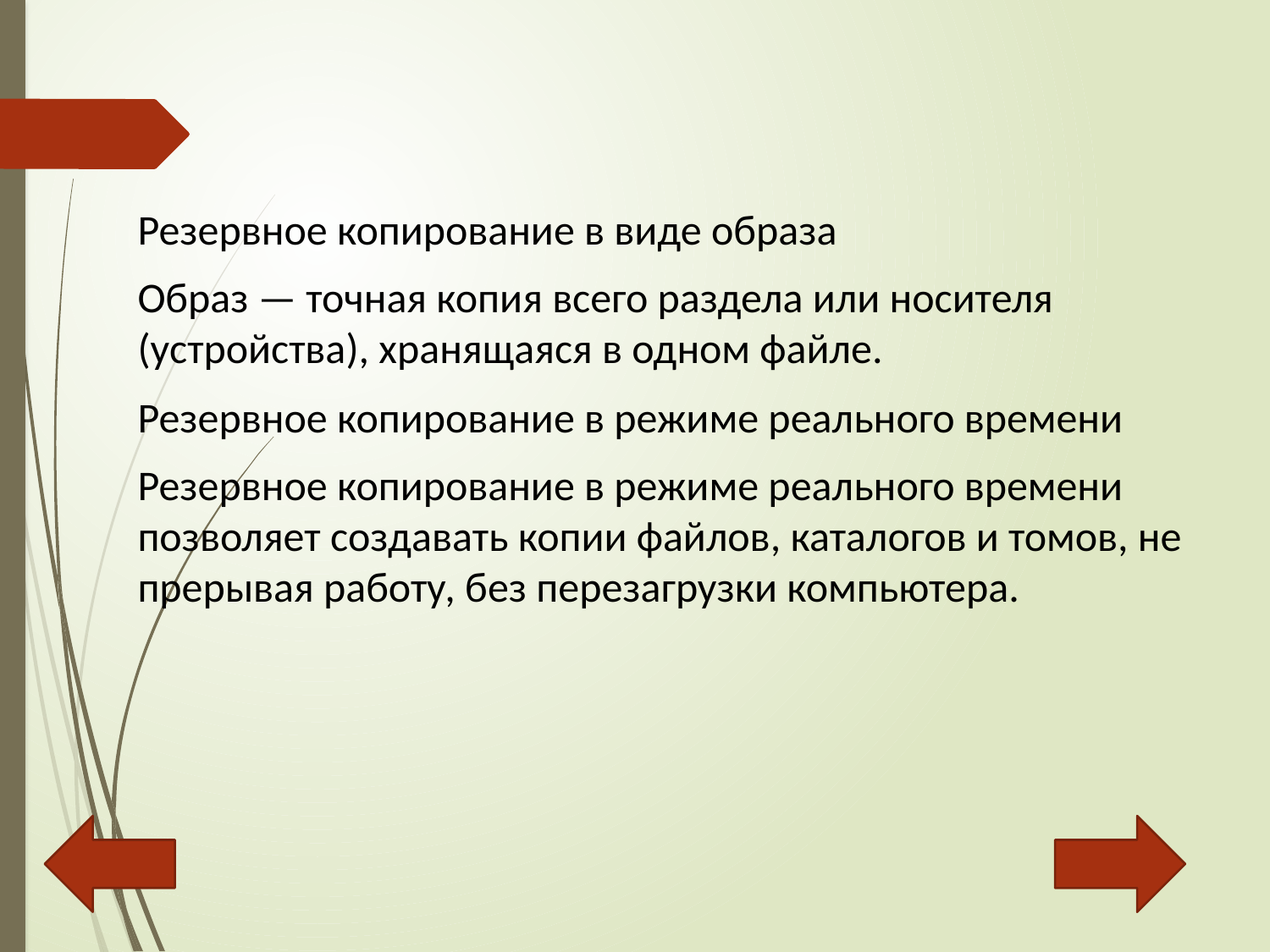

Резервное копирование в виде образа
Образ — точная копия всего раздела или носителя (устройства), хранящаяся в одном файле.
Резервное копирование в режиме реального времени
Резервное копирование в режиме реального времени позволяет создавать копии файлов, каталогов и томов, не прерывая работу, без перезагрузки компьютера.